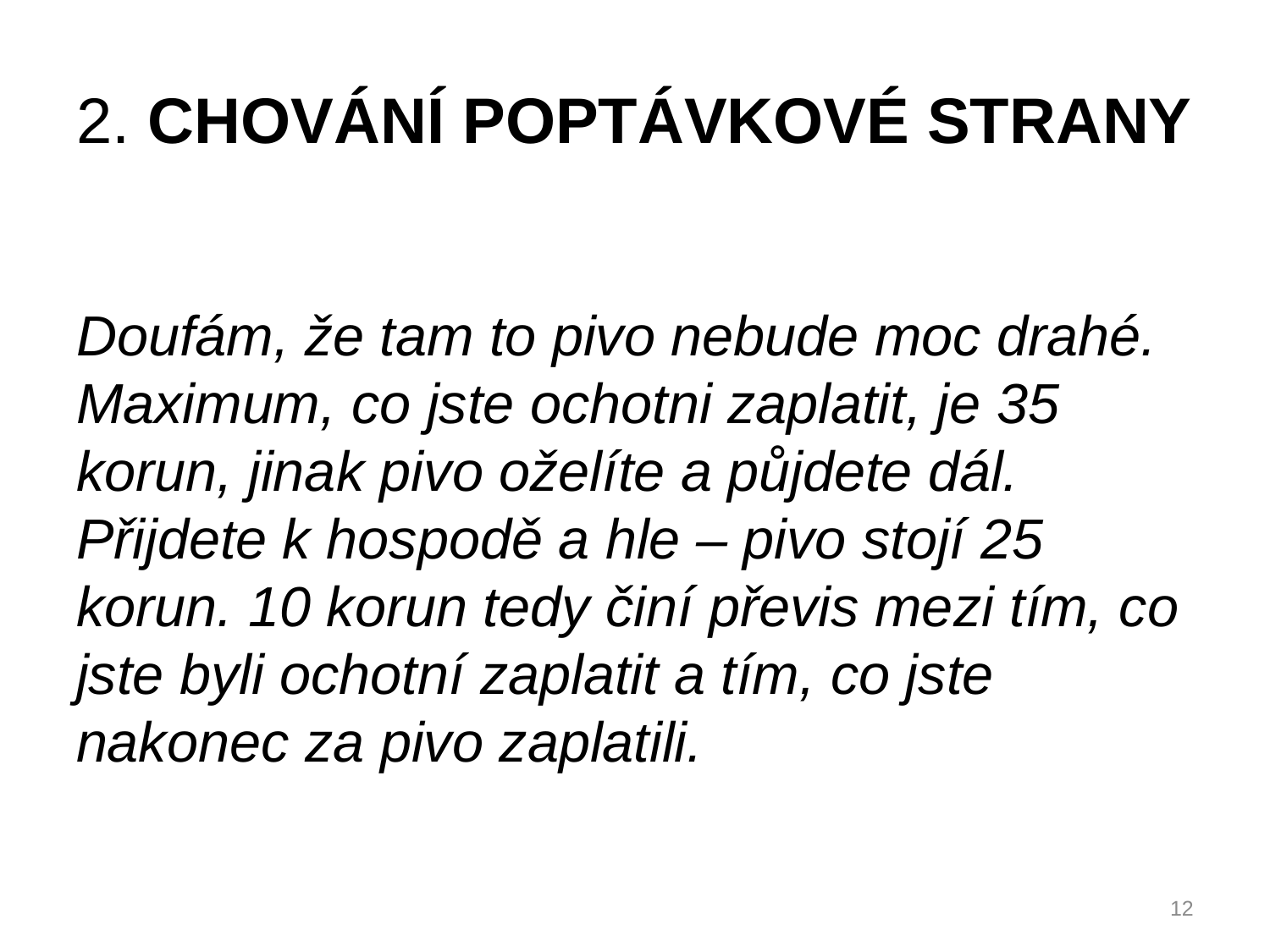

# 2. chování poptávkové strany
Doufám, že tam to pivo nebude moc drahé. Maximum, co jste ochotni zaplatit, je 35 korun, jinak pivo oželíte a půjdete dál. Přijdete k hospodě a hle – pivo stojí 25 korun. 10 korun tedy činí převis mezi tím, co jste byli ochotní zaplatit a tím, co jste nakonec za pivo zaplatili.
12